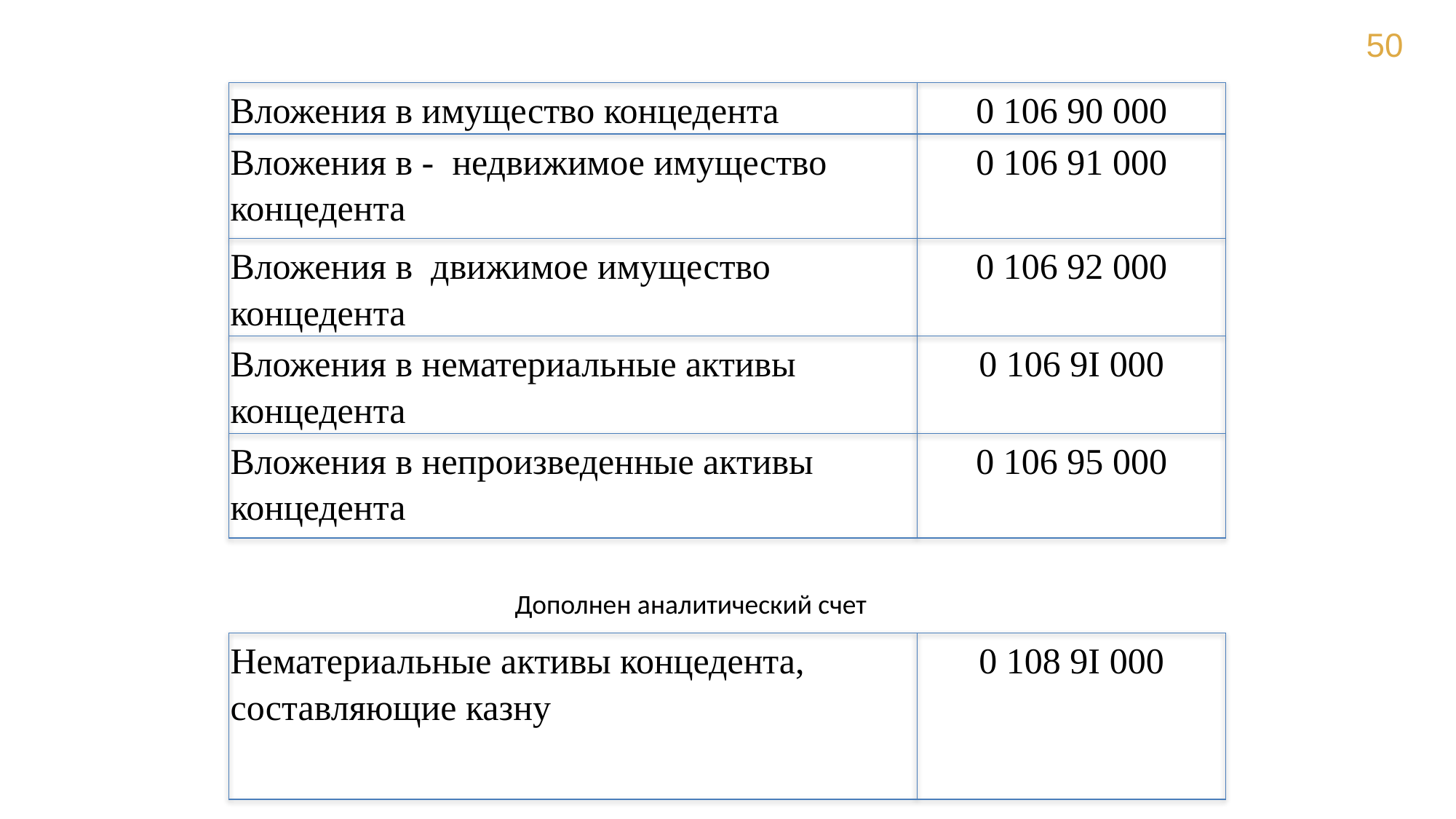

| Вложения в имущество концедента | 0 106 90 000 |
| --- | --- |
| Вложения в - недвижимое имущество концедента | 0 106 91 000 |
| Вложения в движимое имущество концедента | 0 106 92 000 |
| Вложения в нематериальные активы концедента | 0 106 9I 000 |
| Вложения в непроизведенные активы концедента | 0 106 95 000 |
Дополнен аналитический счет

| Нематериальные активы концедента, составляющие казну | 0 108 9I 000 |
| --- | --- |